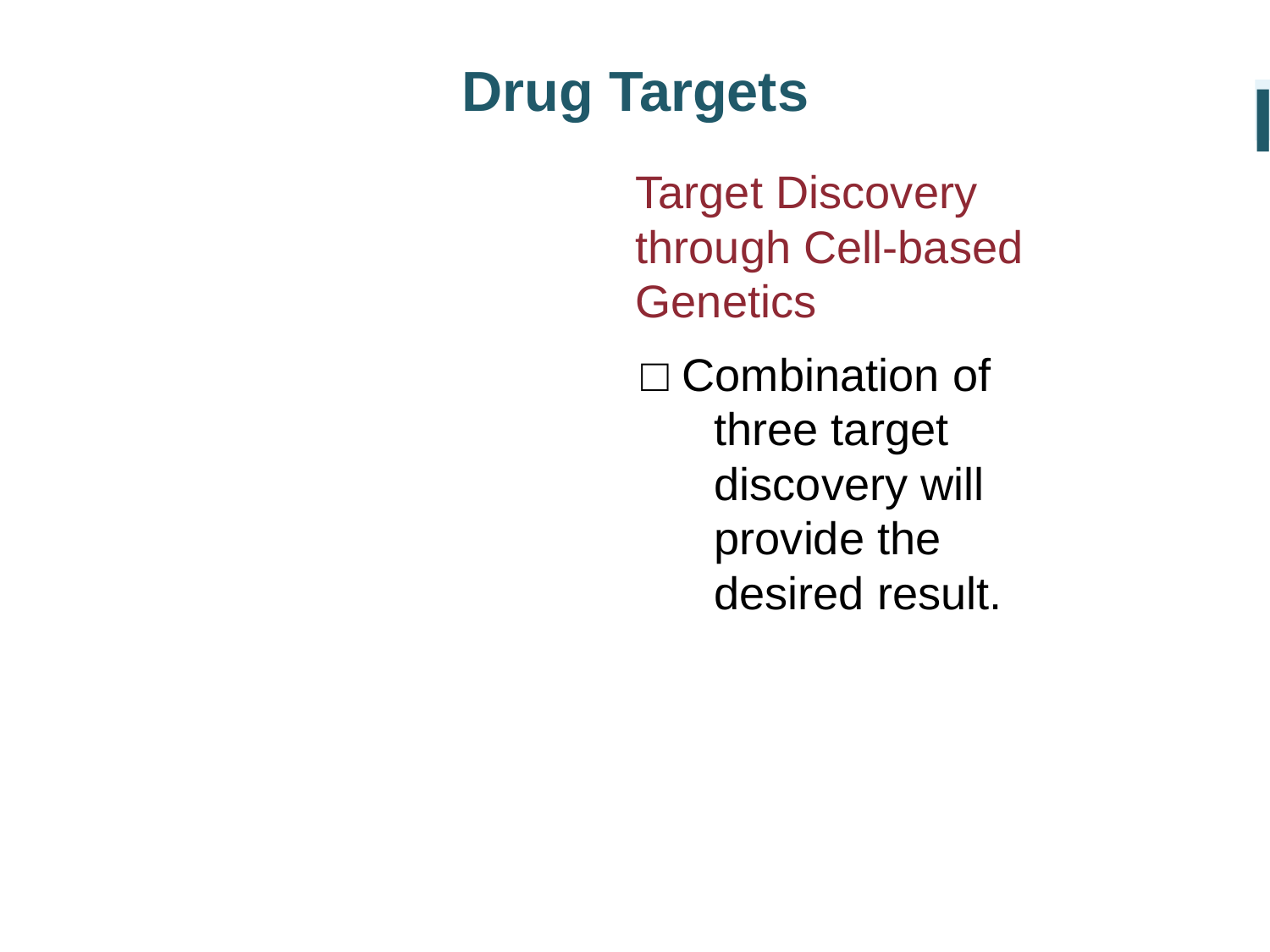

Drug Targets
I
Target Discovery through Cell-based Genetics
□ Combination of three target discovery will provide the desired result.